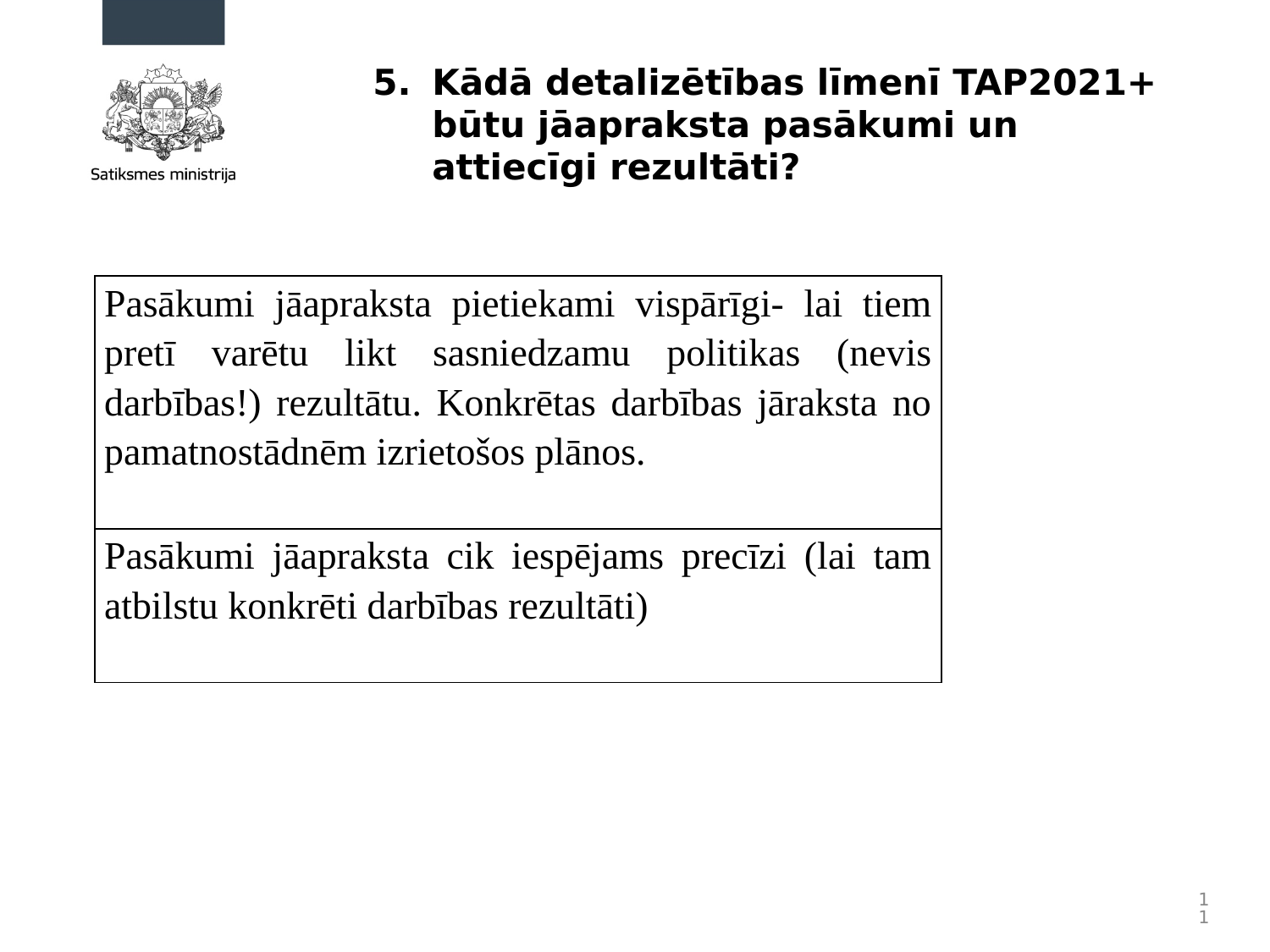

# Kādā detalizētības līmenī TAP2021+ būtu jāapraksta pasākumi un attiecīgi rezultāti?
| Pasākumi jāapraksta pietiekami vispārīgi- lai tiem pretī varētu likt sasniedzamu politikas (nevis darbības!) rezultātu. Konkrētas darbības jāraksta no pamatnostādnēm izrietošos plānos. |
| --- |
| Pasākumi jāapraksta cik iespējams precīzi (lai tam atbilstu konkrēti darbības rezultāti) |
11